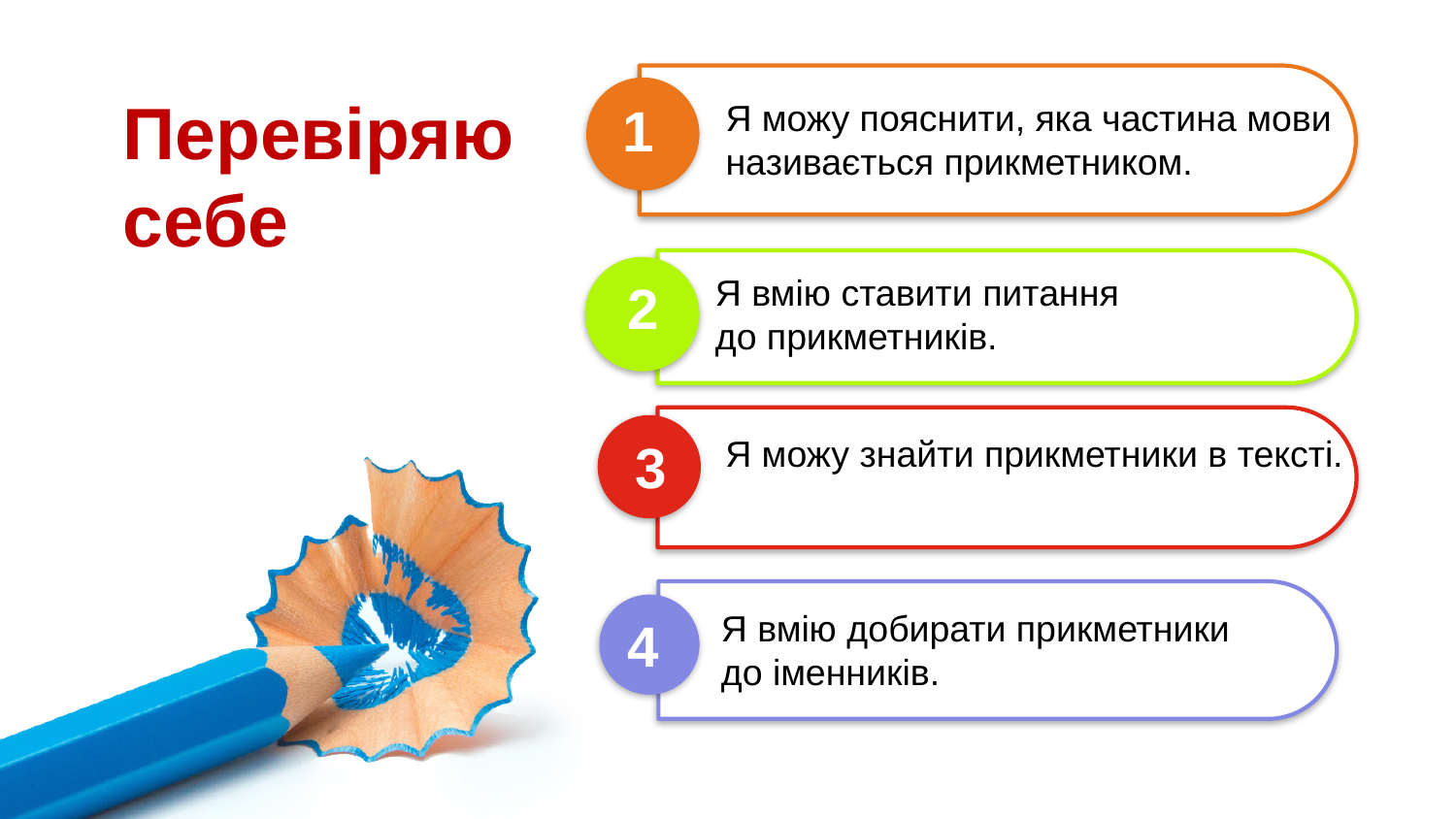

Перевіряю себе

1
Я можу пояснити, яка частина мови називається прикметником.

Я вмію ставити питання
до прикметників.

2

Я можу знайти прикметники в тексті.
3

Я вмію добирати прикметники
до іменників.
4